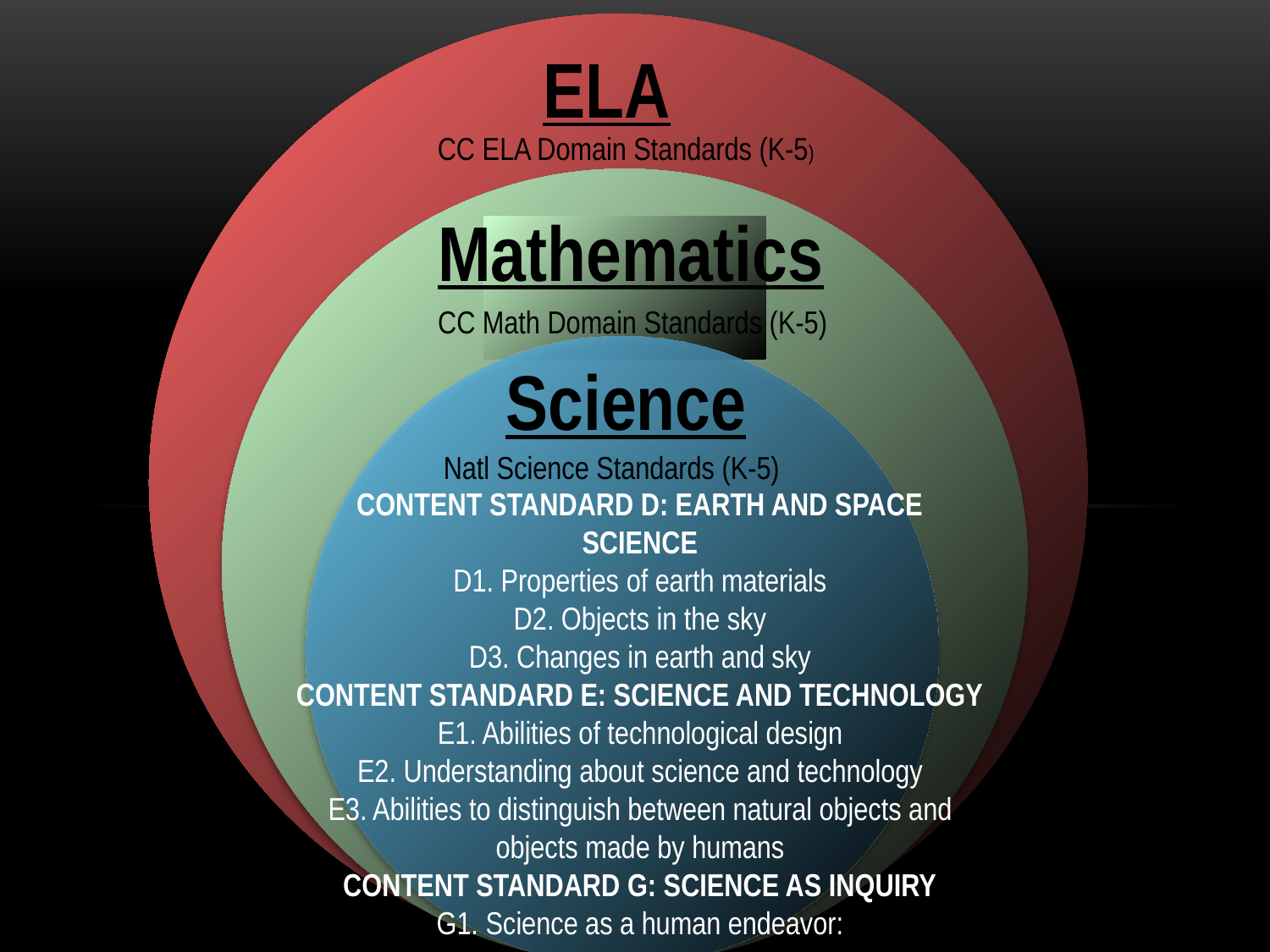

ELA
CC ELA Domain Standards (K-5)

Mathematics
CC Math Domain Standards (K-5)

Science
Natl Science Standards (K-5)
CONTENT STANDARD D: EARTH AND SPACE SCIENCE
D1. Properties of earth materials
D2. Objects in the sky
D3. Changes in earth and sky
CONTENT STANDARD E: SCIENCE AND TECHNOLOGY
E1. Abilities of technological design
E2. Understanding about science and technology
E3. Abilities to distinguish between natural objects and objects made by humans
CONTENT STANDARD G: SCIENCE AS INQUIRY
G1. Science as a human endeavor: